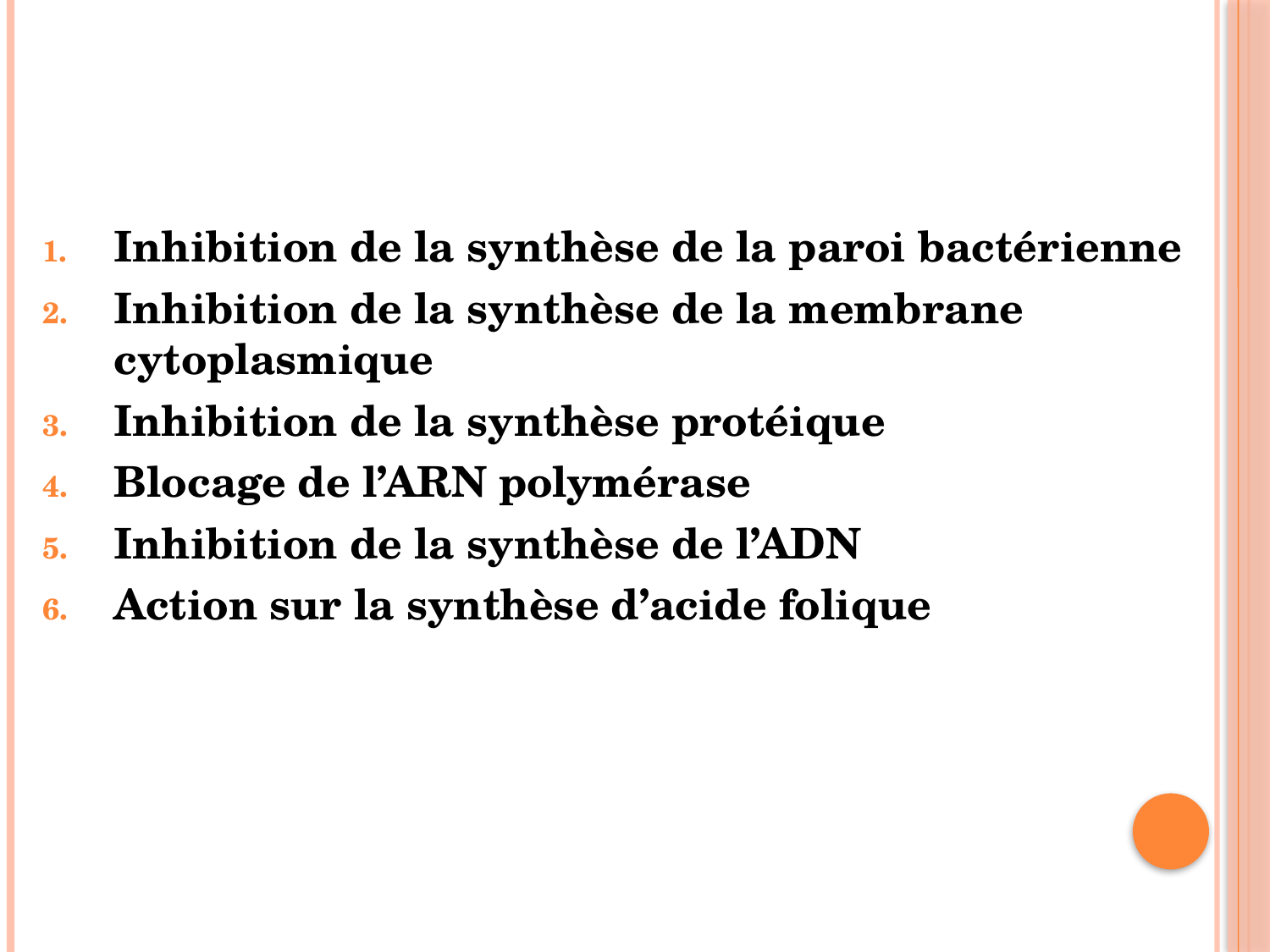

Inhibition de la synthèse de la paroi bactérienne
Inhibition de la synthèse de la membrane cytoplasmique
Inhibition de la synthèse protéique
Blocage de l’ARN polymérase
Inhibition de la synthèse de l’ADN
Action sur la synthèse d’acide folique